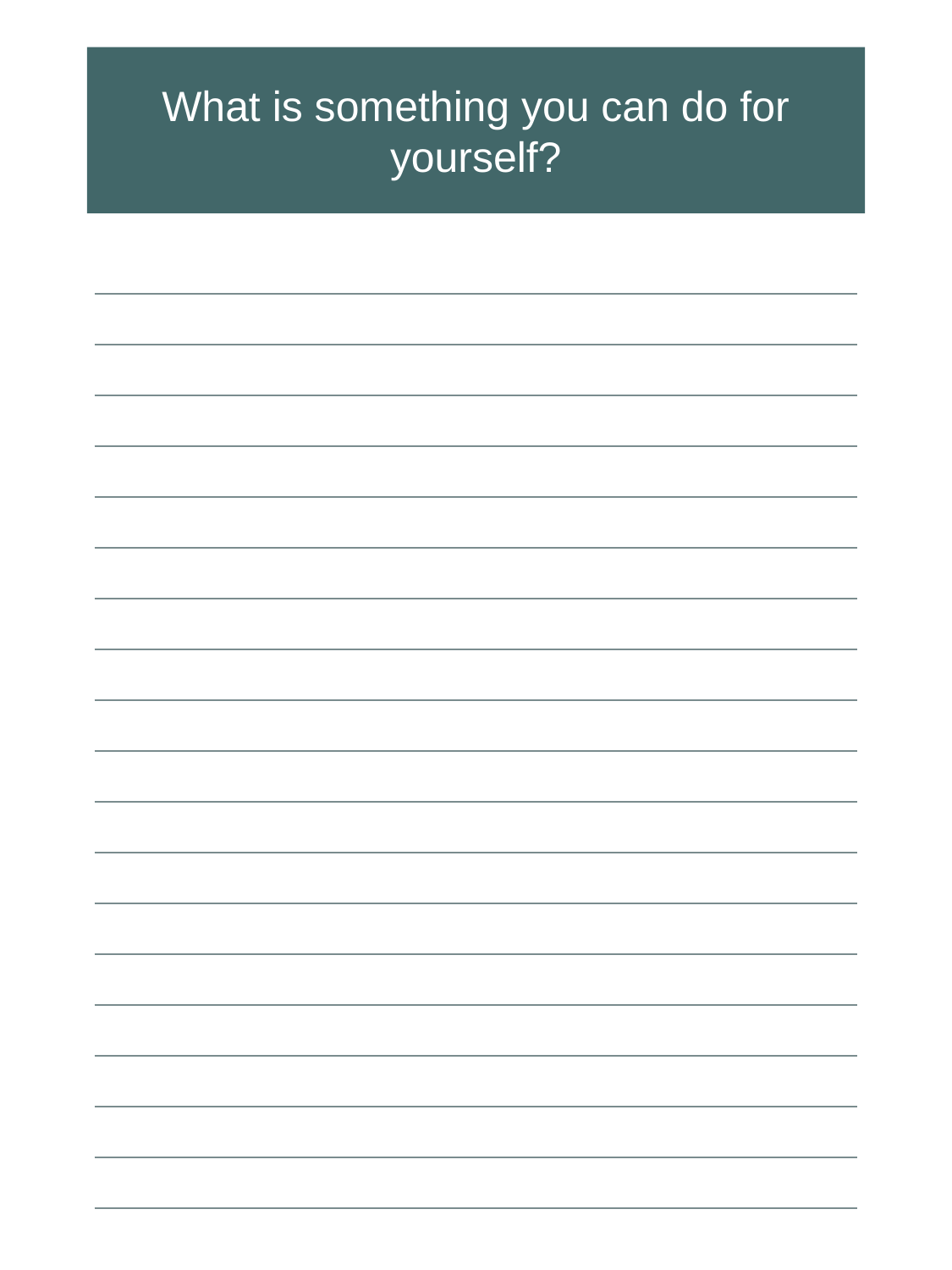

What is something you can do for yourself?
|  |
| --- |
|  |
|  |
|  |
|  |
|  |
|  |
|  |
|  |
|  |
|  |
|  |
|  |
|  |
|  |
|  |
|  |
|  |